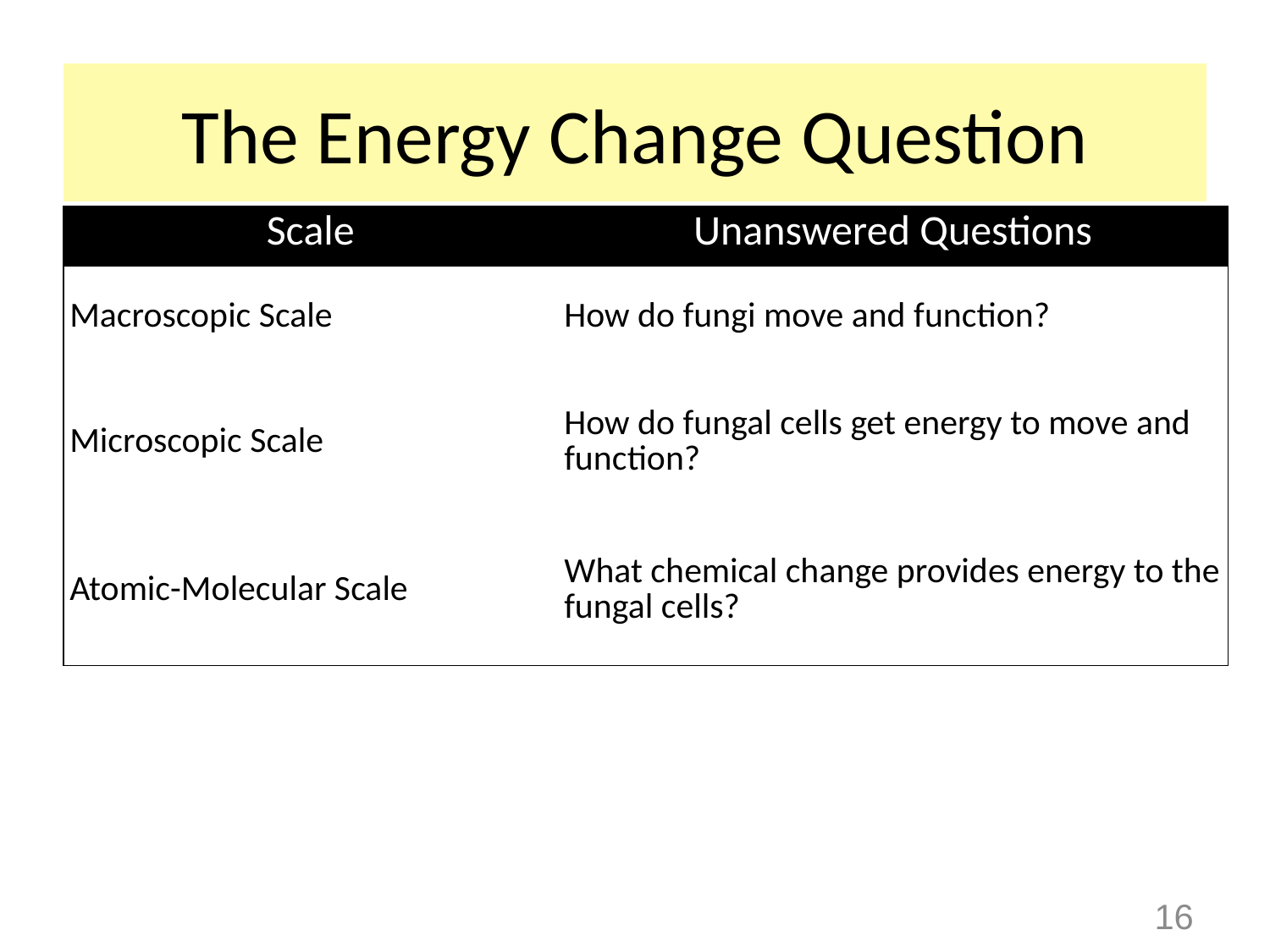

# The Energy Change Question
| Scale | Unanswered Questions |
| --- | --- |
| Macroscopic Scale | How do fungi move and function? |
| Microscopic Scale | How do fungal cells get energy to move and function? |
| Atomic-Molecular Scale | What chemical change provides energy to the fungal cells? |
16